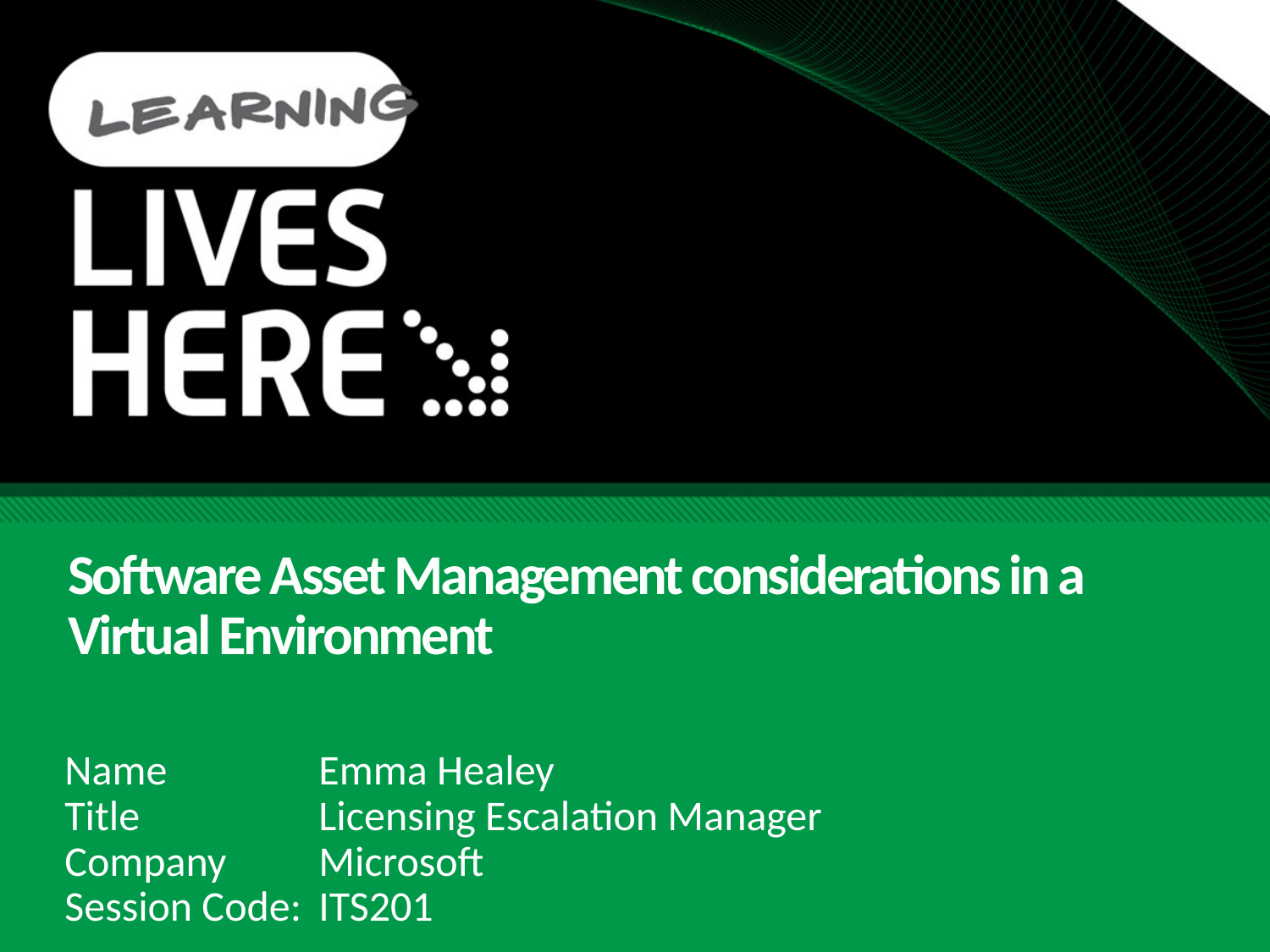

# Software Asset Management considerations in a Virtual Environment
Name 		Emma Healey
Title		Licensing Escalation Manager
Company	Microsoft
Session Code: 	ITS201